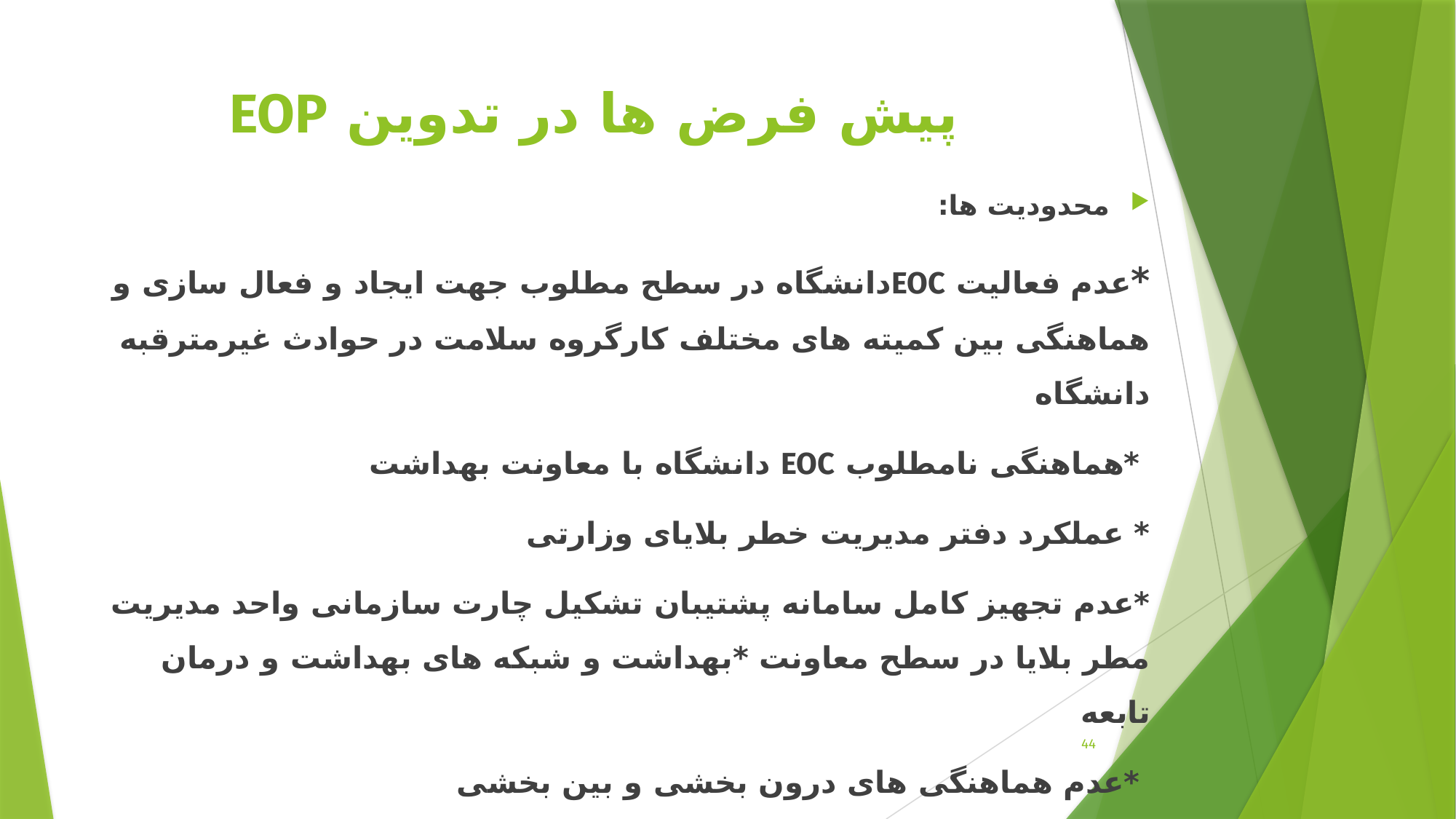

# پیش فرض ها در تدوین EOP
محدودیت ها:
*عدم فعالیت EOCدانشگاه در سطح مطلوب جهت ایجاد و فعال سازی و هماهنگی بین کمیته های مختلف کارگروه سلامت در حوادث غیرمترقبه دانشگاه
 *هماهنگی نامطلوب EOC دانشگاه با معاونت بهداشت
* عملکرد دفتر مدیریت خطر بلایای وزارتی
*عدم تجهیز کامل سامانه پشتیبان تشکیل چارت سازمانی واحد مدیریت مطر بلایا در سطح معاونت *بهداشت و شبکه های بهداشت و درمان تابعه
 *عدم هماهنگی های درون بخشی و بین بخشی
44